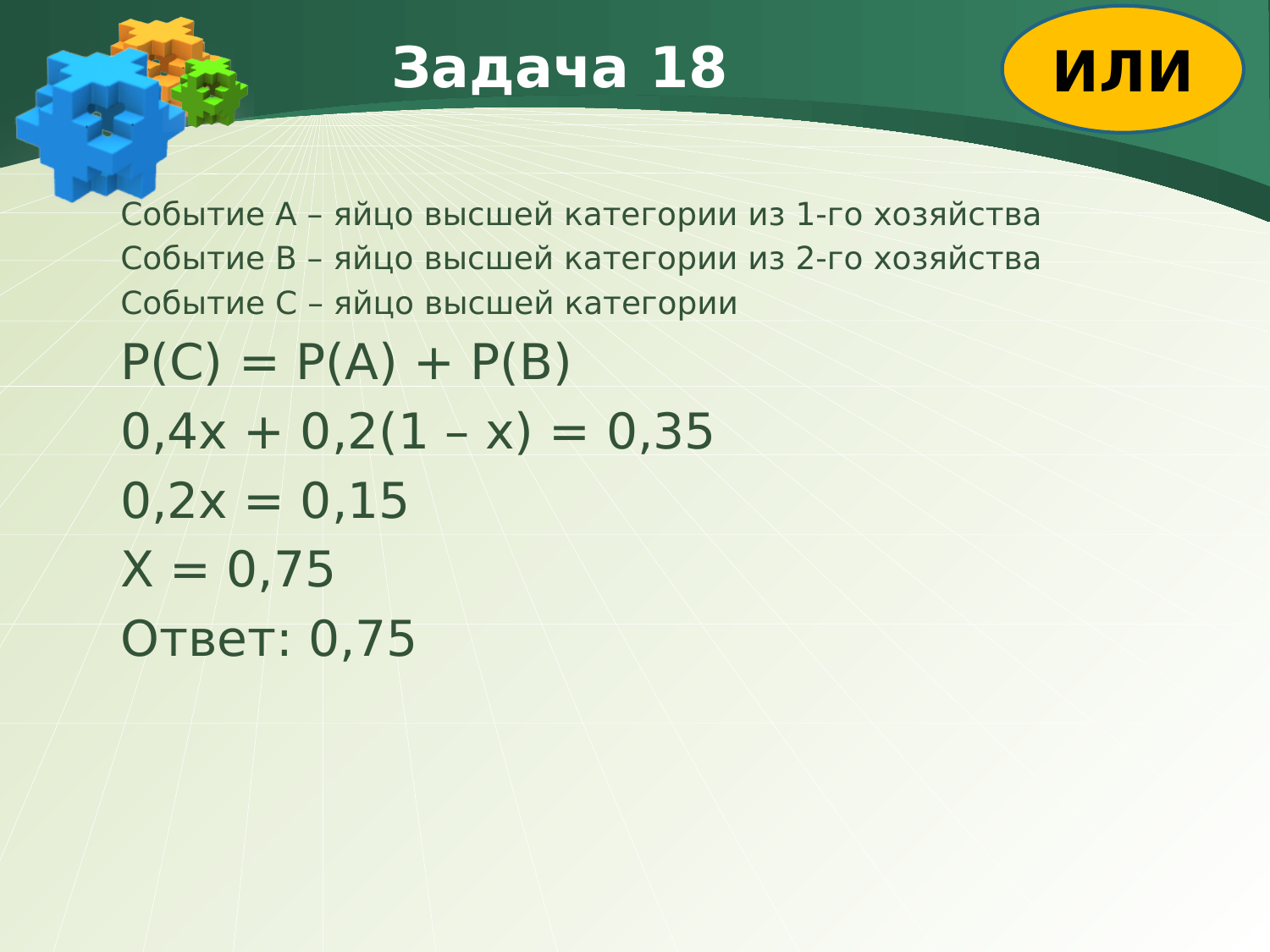

ИЛИ
# Задача 18

Событие А – яйцо высшей категории из 1-го хозяйства
Событие В – яйцо высшей категории из 2-го хозяйства
Событие С – яйцо высшей категории
Р(С) = Р(А) + Р(В)
0,4х + 0,2(1 – х) = 0,35
0,2х = 0,15
Х = 0,75
Ответ: 0,75